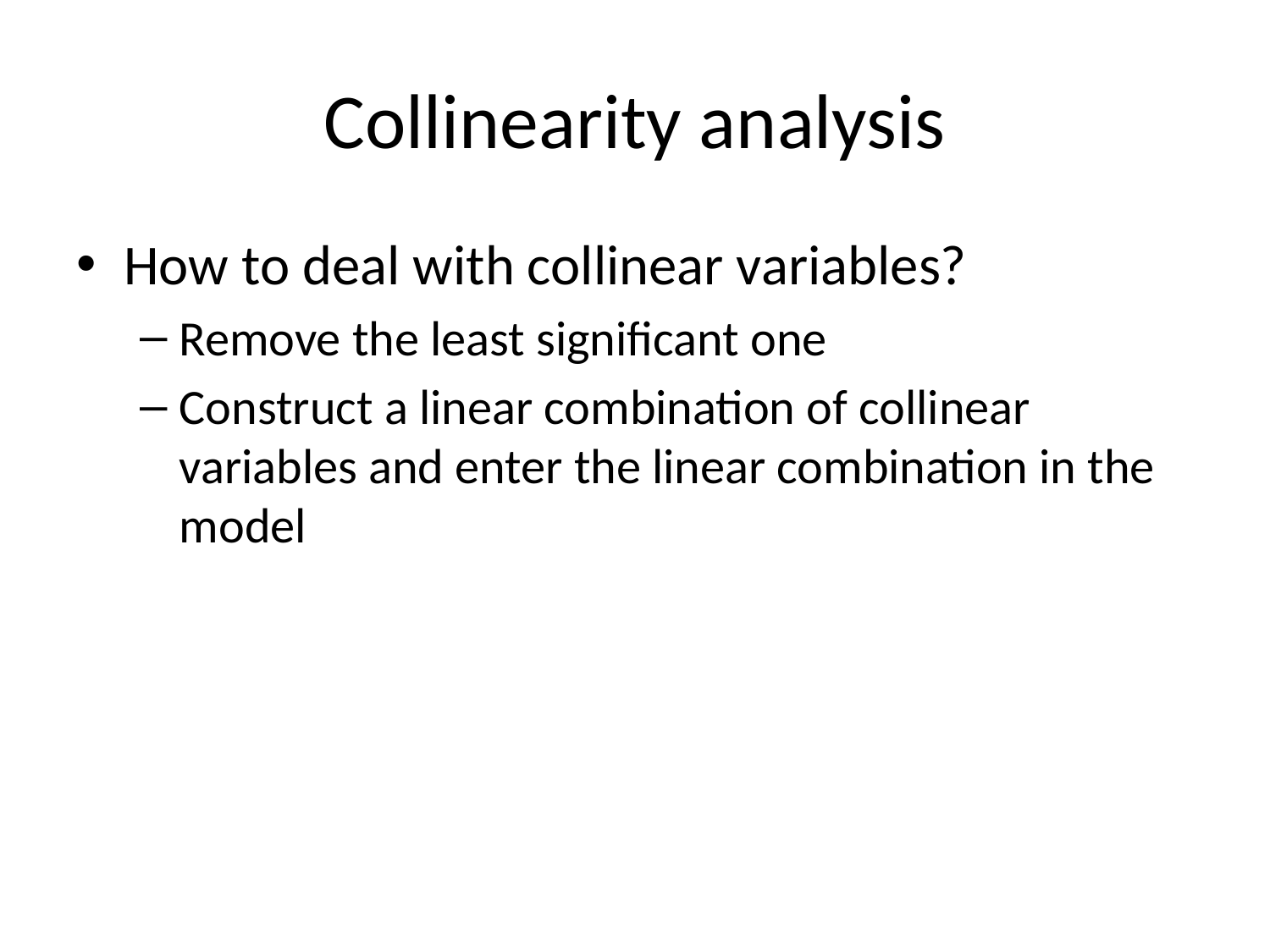

# Collinearity analysis
How to deal with collinear variables?
Remove the least significant one
Construct a linear combination of collinear variables and enter the linear combination in the model